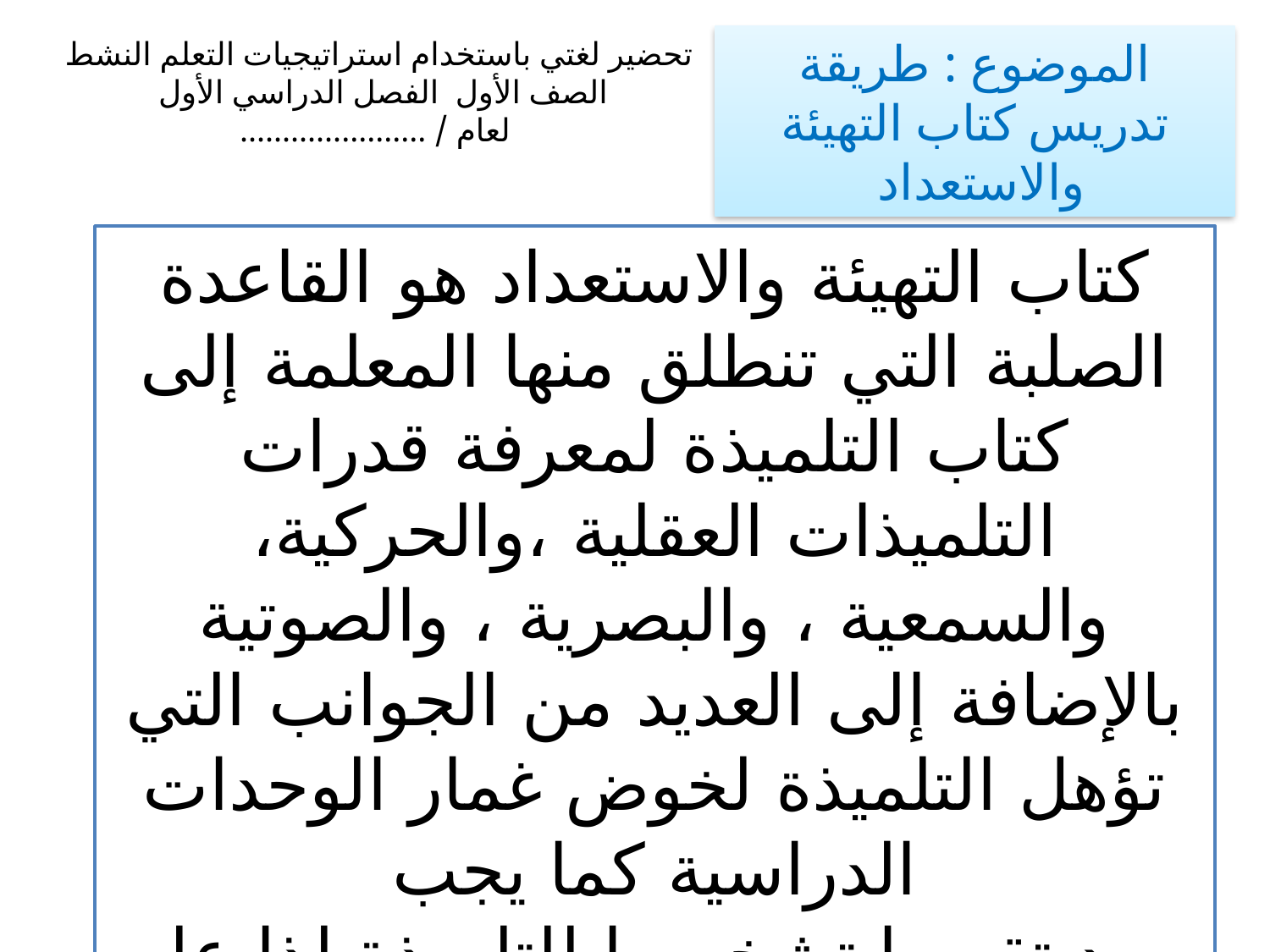

الموضوع : طريقة تدريس كتاب التهيئة والاستعداد
تحضير لغتي باستخدام استراتيجيات التعلم النشط
الصف الأول  الفصل الدراسي الأول   لعام / ......................

كتاب التهيئة والاستعداد هو القاعدة الصلبة التي تنطلق منها المعلمة إلى كتاب التلميذة لمعرفة قدرات التلميذات العقلية ،والحركية، والسمعية ، والبصرية ، والصوتية بالإضافة إلى العديد من الجوانب التي تؤهل التلميذة لخوض غمار الوحدات الدراسية كما يجب
ويعد تقويما تشخيصيا للتلميذة لذا على المعلمة منذ البداية متابعة تلميذاتها ورصد نتائج أنشطتهن
وتدوين ملاحظاتها عن التلميذات خاصة اللاتي يحتجن للمتابعة .